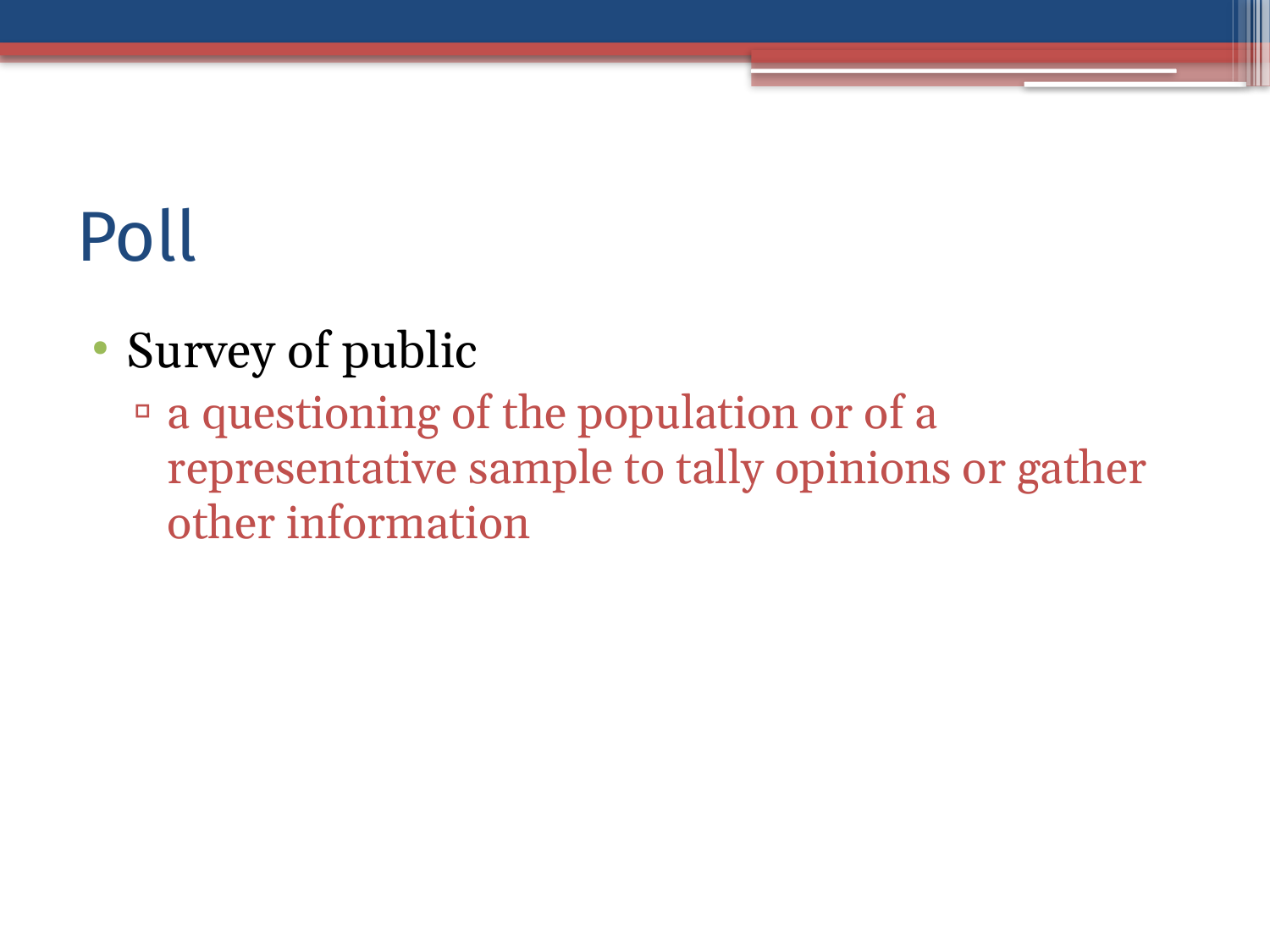

# Poll
Survey of public
a questioning of the population or of a representative sample to tally opinions or gather other information